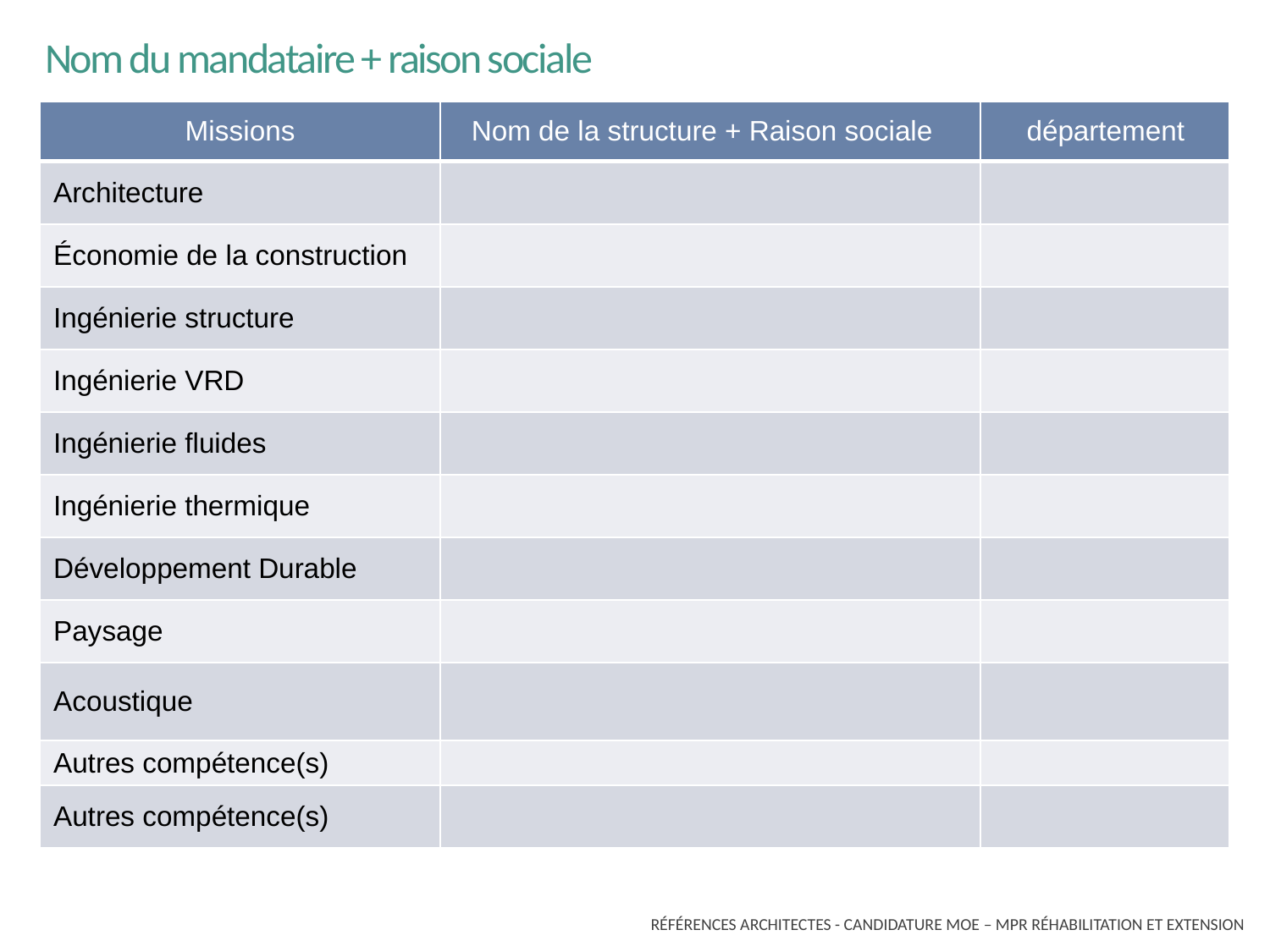

Nom du mandataire + raison sociale
| Missions | Nom de la structure + Raison sociale | département |
| --- | --- | --- |
| Architecture |  |  |
| Économie de la construction |  |  |
| Ingénierie structure |  |  |
| Ingénierie VRD |  |  |
| Ingénierie fluides |  |  |
| Ingénierie thermique |  |  |
| Développement Durable |  |  |
| Paysage |  |  |
| Acoustique |  |  |
| Autres compétence(s) |  |  |
| Autres compétence(s) |  |  |
Références architectes - Candidature MOE – MPR Réhabilitation ET Extension